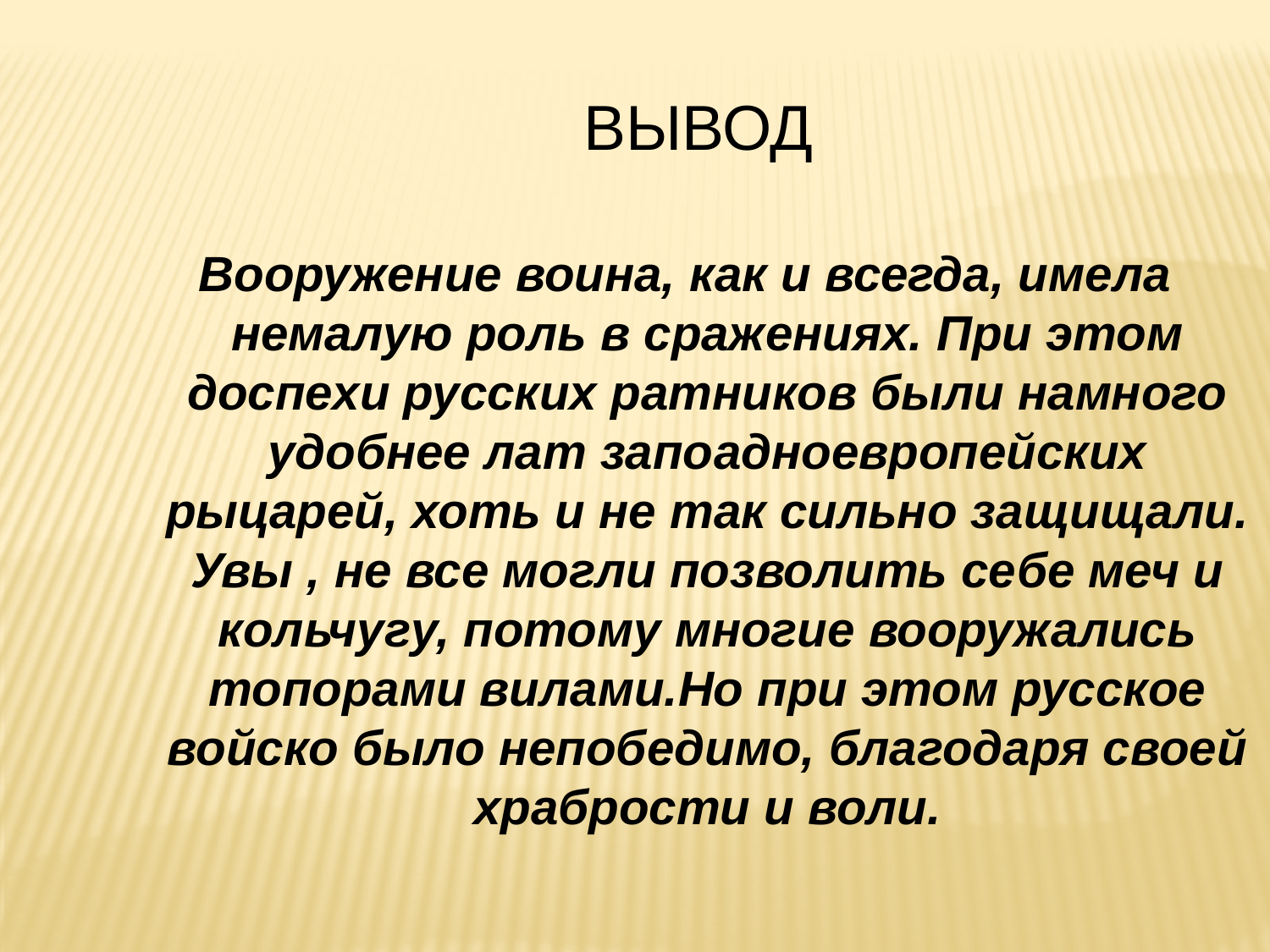

Вывод
Вооружение воина, как и всегда, имела немалую роль в сражениях. При этом доспехи русских ратников были намного удобнее лат запоадноевропейских рыцарей, хоть и не так сильно защищали. Увы , не все могли позволить себе меч и кольчугу, потому многие вооружались топорами вилами.Но при этом русское войско было непобедимо, благодаря своей храбрости и воли.